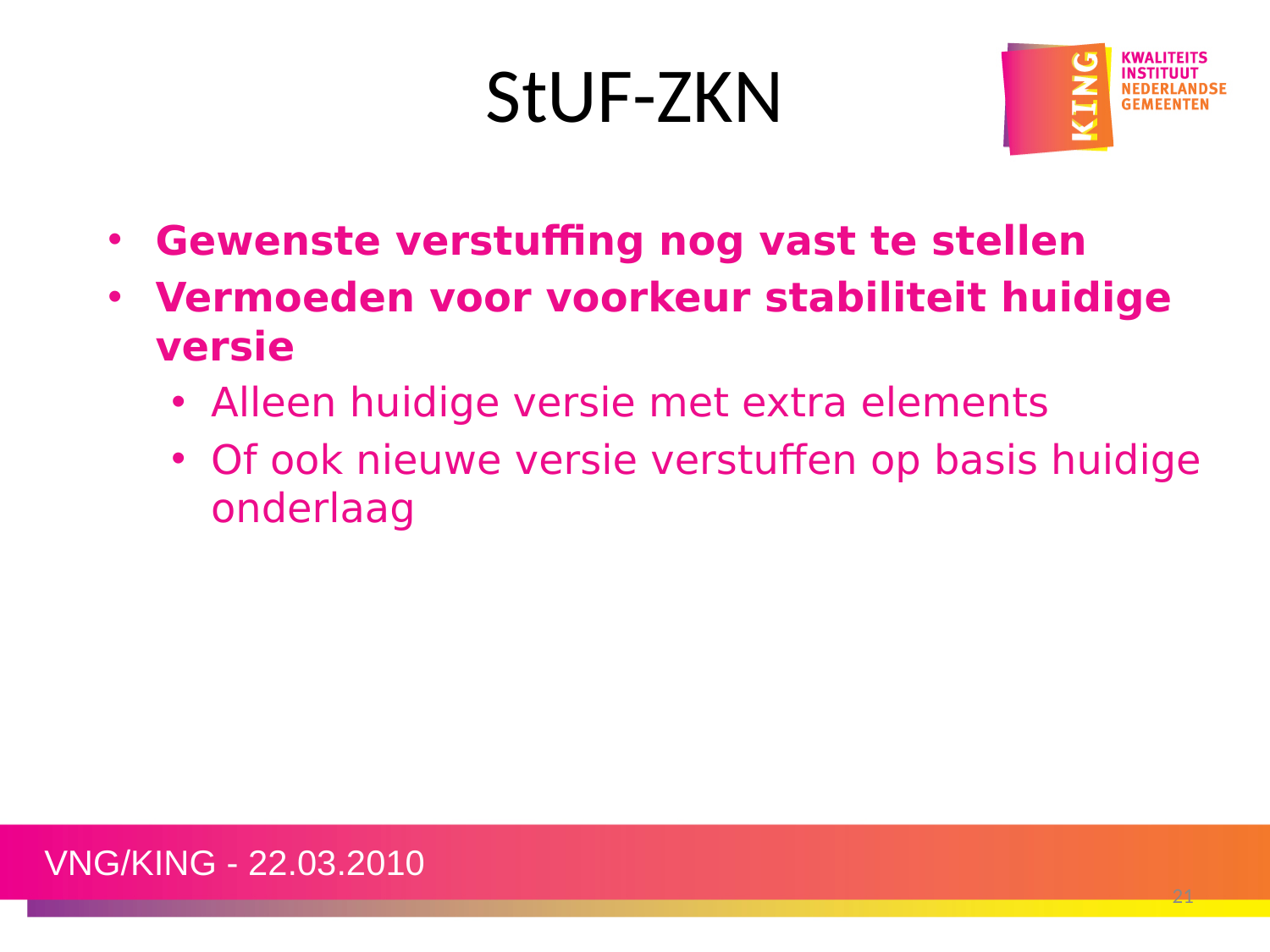

# StUF-ZKN
Gewenste verstuffing nog vast te stellen
Vermoeden voor voorkeur stabiliteit huidige versie
Alleen huidige versie met extra elements
Of ook nieuwe versie verstuffen op basis huidige onderlaag
VNG/KING - 22.03.2010
21